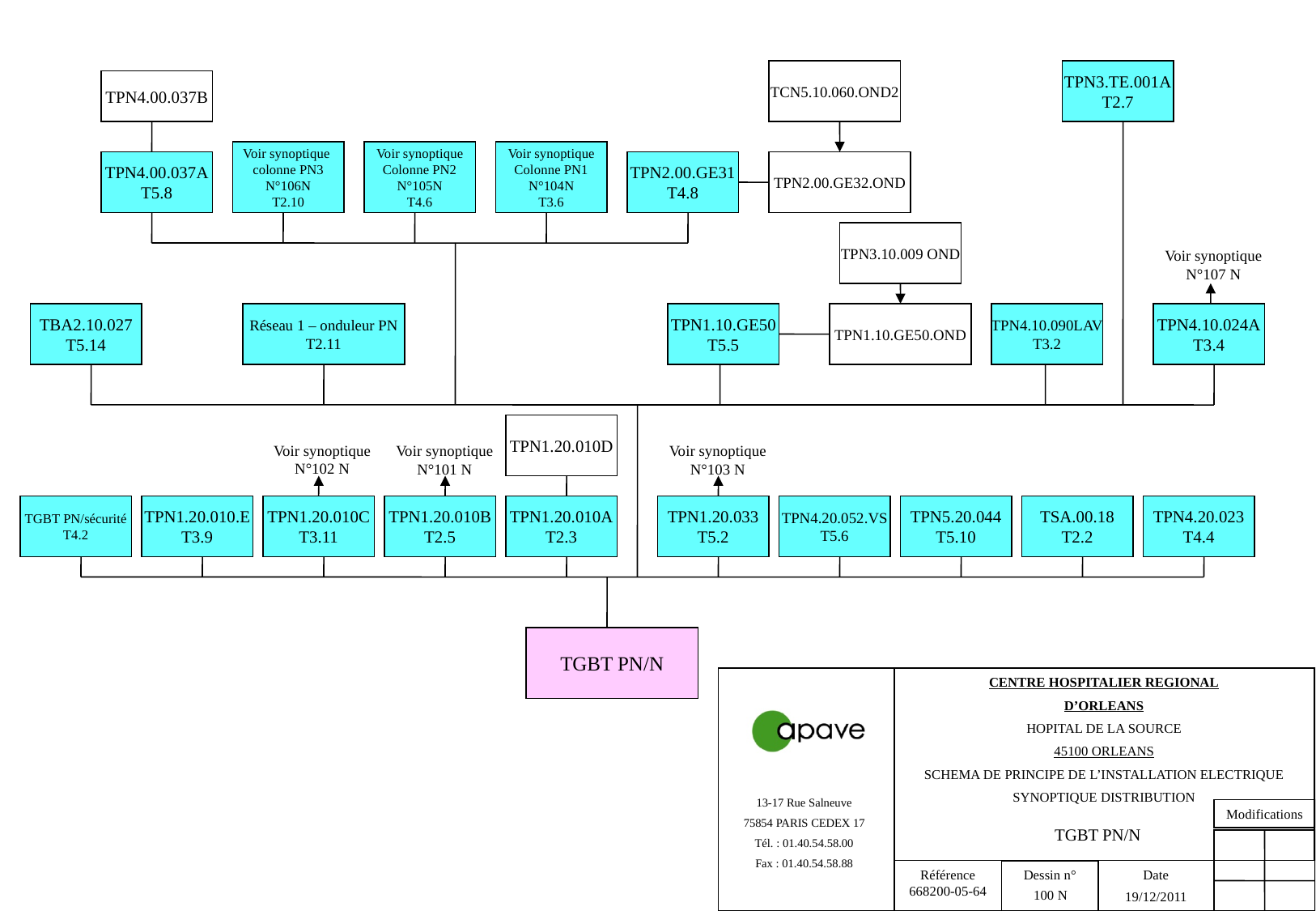

TCN5.10.060.OND2
TPN3.TE.001A
T2.7
TPN4.00.037B

Voir synoptique
colonne PN3
N°106N
T2.10
Voir synoptique
Colonne PN2
N°105N
T4.6
Voir synoptique
Colonne PN1
N°104N
T3.6
TPN4.00.037A
T5.8
TPN2.00.GE31
T4.8
TPN2.00.GE32.OND

TPN3.10.009 OND
Voir synoptique
N°107 N

TBA2.10.027
T5.14
Réseau 1 – onduleur PN
T2.11
TPN1.10.GE50
T5.5
TPN1.10.GE50.OND
TPN4.10.090LAV
T3.2
TPN4.10.024A
T3.4

TPN1.20.010D
Voir synoptique
N°102 N
Voir synoptique
N°101 N
Voir synoptique
N°103 N

TGBT PN/sécurité
T4.2
TPN1.20.010.E
T3.9
TPN1.20.010C
T3.11
TPN1.20.010B
T2.5
TPN1.20.010A
T2.3
TPN1.20.033
T5.2
TPN4.20.052.VS
T5.6
TPN5.20.044
T5.10
TSA.00.18
T2.2
TPN4.20.023
T4.4

TGBT PN/N
TGBT PN/N
100 N
19/12/2011